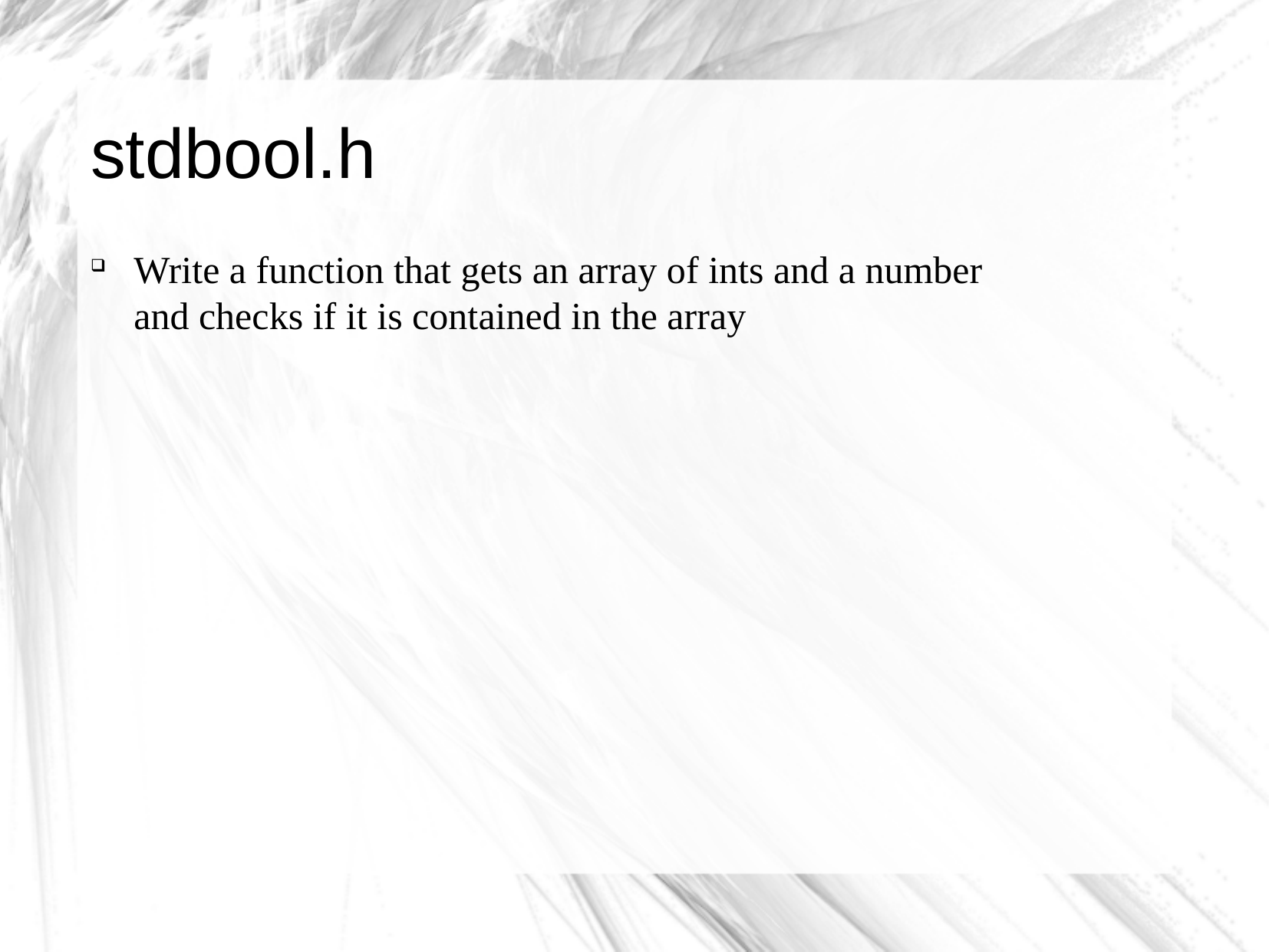

stdbool.h
Write a function that gets an array of ints and a number
and checks if it is contained in the array